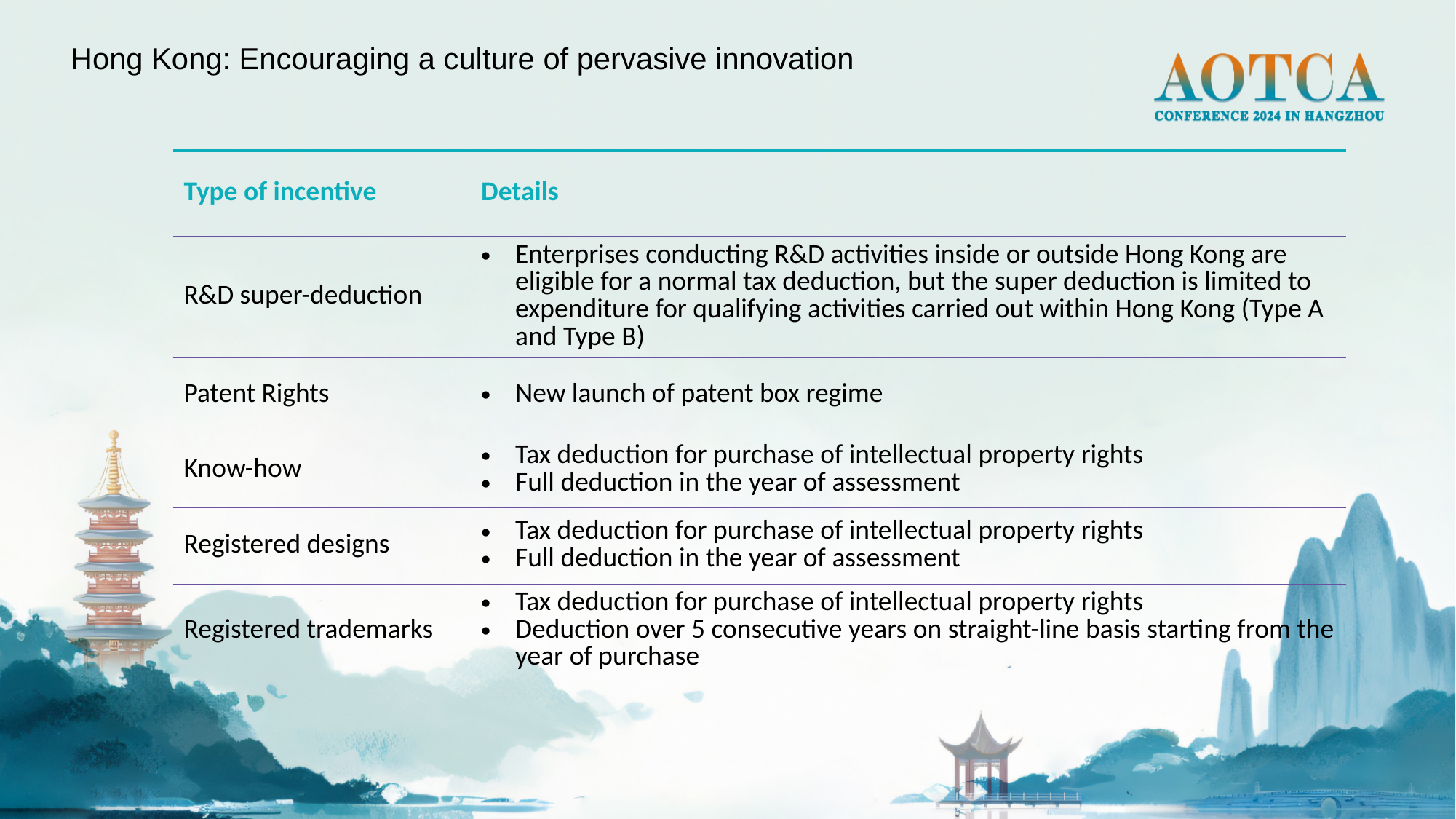

Hong Kong: Encouraging a culture of pervasive innovation
| Type of incentive | Details |
| --- | --- |
| R&D super-deduction | Enterprises conducting R&D activities inside or outside Hong Kong are eligible for a normal tax deduction, but the super deduction is limited to expenditure for qualifying activities carried out within Hong Kong (Type A and Type B) |
| Patent Rights | New launch of patent box regime |
| Know-how | Tax deduction for purchase of intellectual property rights Full deduction in the year of assessment |
| Registered designs | Tax deduction for purchase of intellectual property rights Full deduction in the year of assessment |
| Registered trademarks | Tax deduction for purchase of intellectual property rights Deduction over 5 consecutive years on straight-line basis starting from the year of purchase |